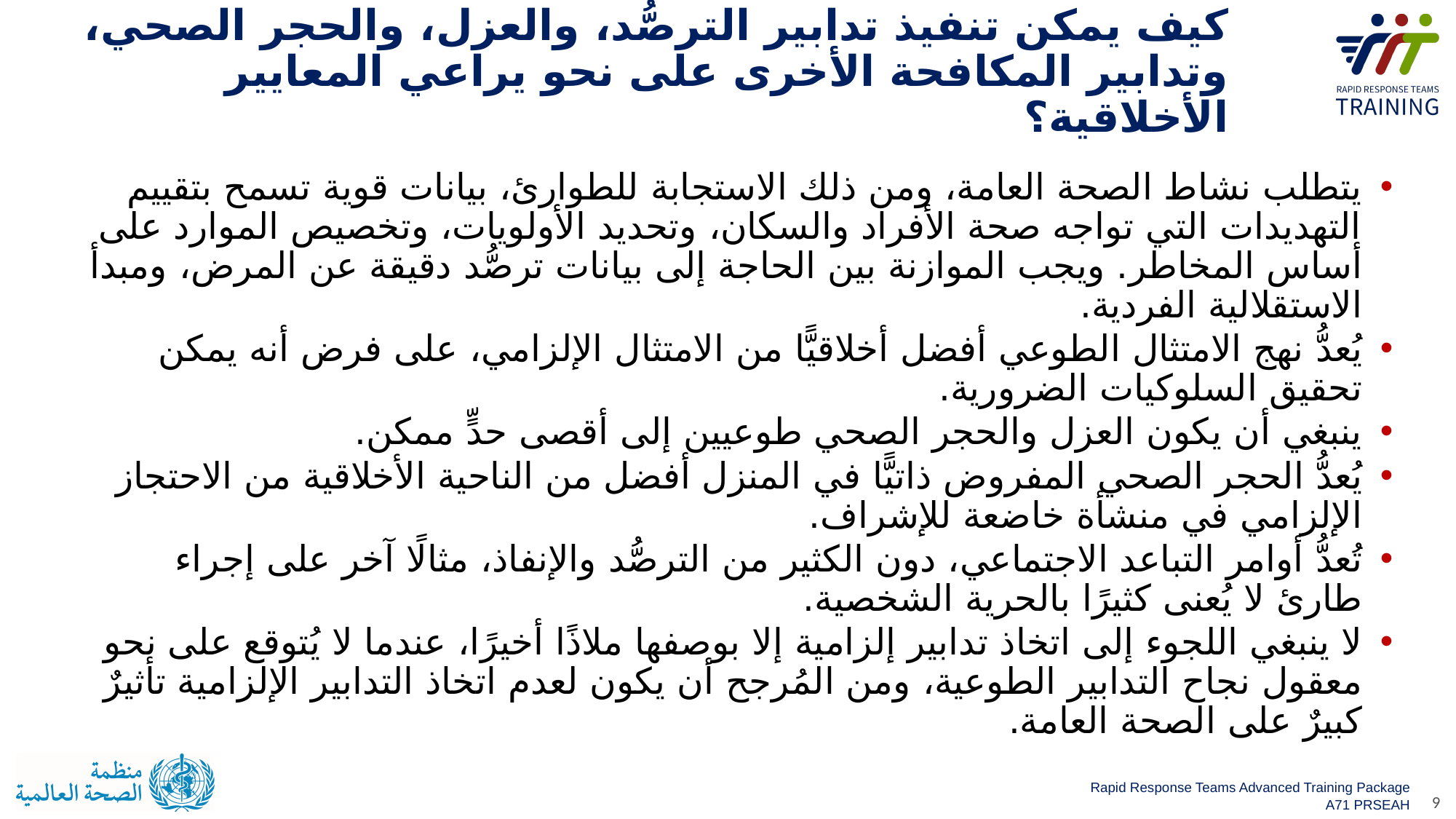

# كيف يمكن تنفيذ تدابير الترصُّد، والعزل، والحجر الصحي، وتدابير المكافحة الأخرى على نحو يراعي المعايير الأخلاقية؟
يتطلب نشاط الصحة العامة، ومن ذلك الاستجابة للطوارئ، بيانات قوية تسمح بتقييم التهديدات التي تواجه صحة الأفراد والسكان، وتحديد الأولويات، وتخصيص الموارد على أساس المخاطر. ويجب الموازنة بين الحاجة إلى بيانات ترصُّد دقيقة عن المرض، ومبدأ الاستقلالية الفردية.
يُعدُّ نهج الامتثال الطوعي أفضل أخلاقيًّا من الامتثال الإلزامي، على فرض أنه يمكن تحقيق السلوكيات الضرورية.
ينبغي أن يكون العزل والحجر الصحي طوعيين إلى أقصى حدٍّ ممكن.
يُعدُّ الحجر الصحي المفروض ذاتيًّا في المنزل أفضل من الناحية الأخلاقية من الاحتجاز الإلزامي في منشأة خاضعة للإشراف.
تُعدُّ أوامر التباعد الاجتماعي، دون الكثير من الترصُّد والإنفاذ، مثالًا آخر على إجراء طارئ لا يُعنى كثيرًا بالحرية الشخصية.
لا ينبغي اللجوء إلى اتخاذ تدابير إلزامية إلا بوصفها ملاذًا أخيرًا، عندما لا يُتوقع على نحو معقول نجاح التدابير الطوعية، ومن المُرجح أن يكون لعدم اتخاذ التدابير الإلزامية تأثيرٌ كبيرٌ على الصحة العامة.
9